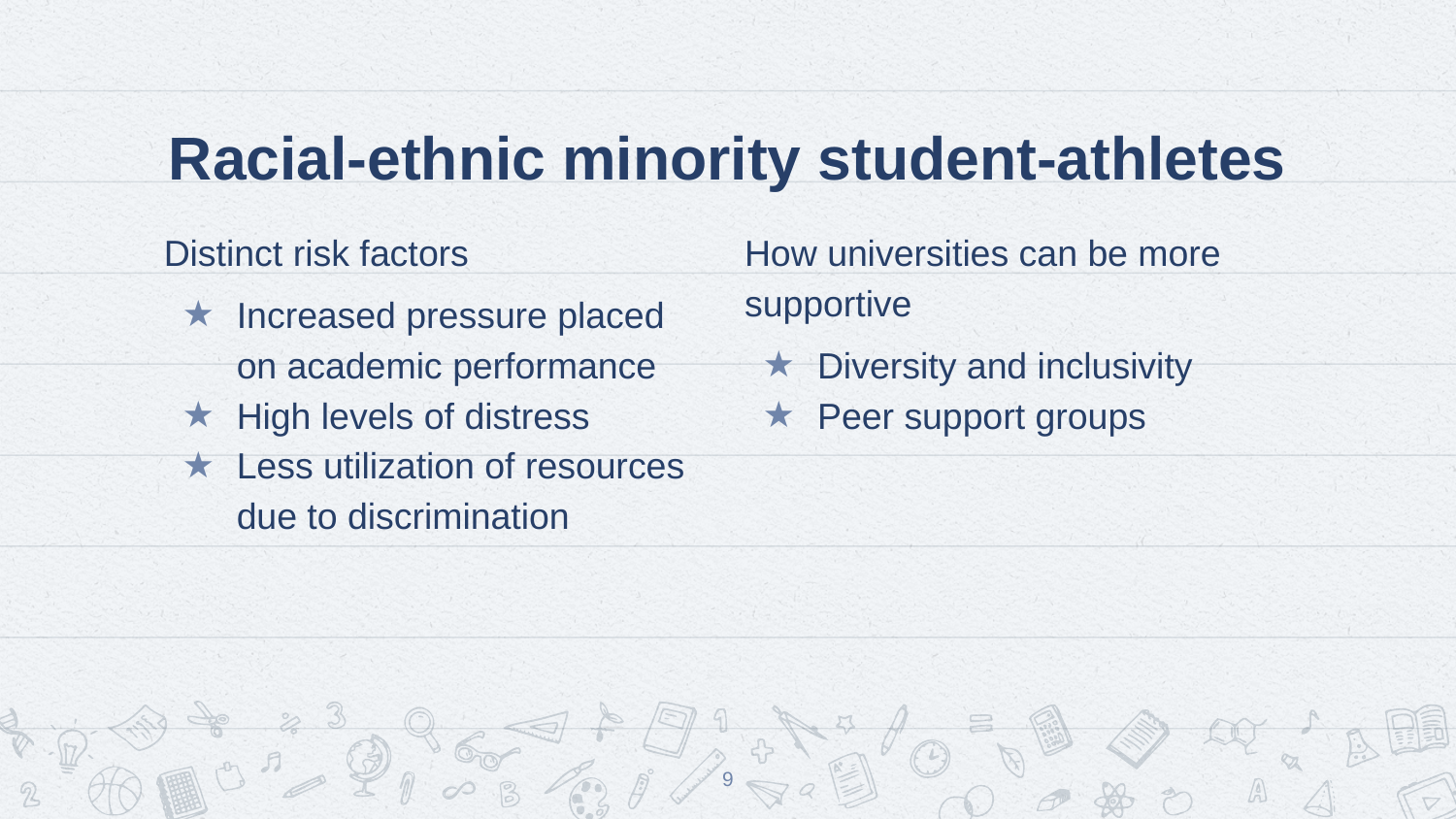

# Racial-ethnic minority student-athletes
Distinct risk factors
Increased pressure placed on academic performance
High levels of distress
Less utilization of resources due to discrimination
How universities can be more supportive
Diversity and inclusivity
Peer support groups
9